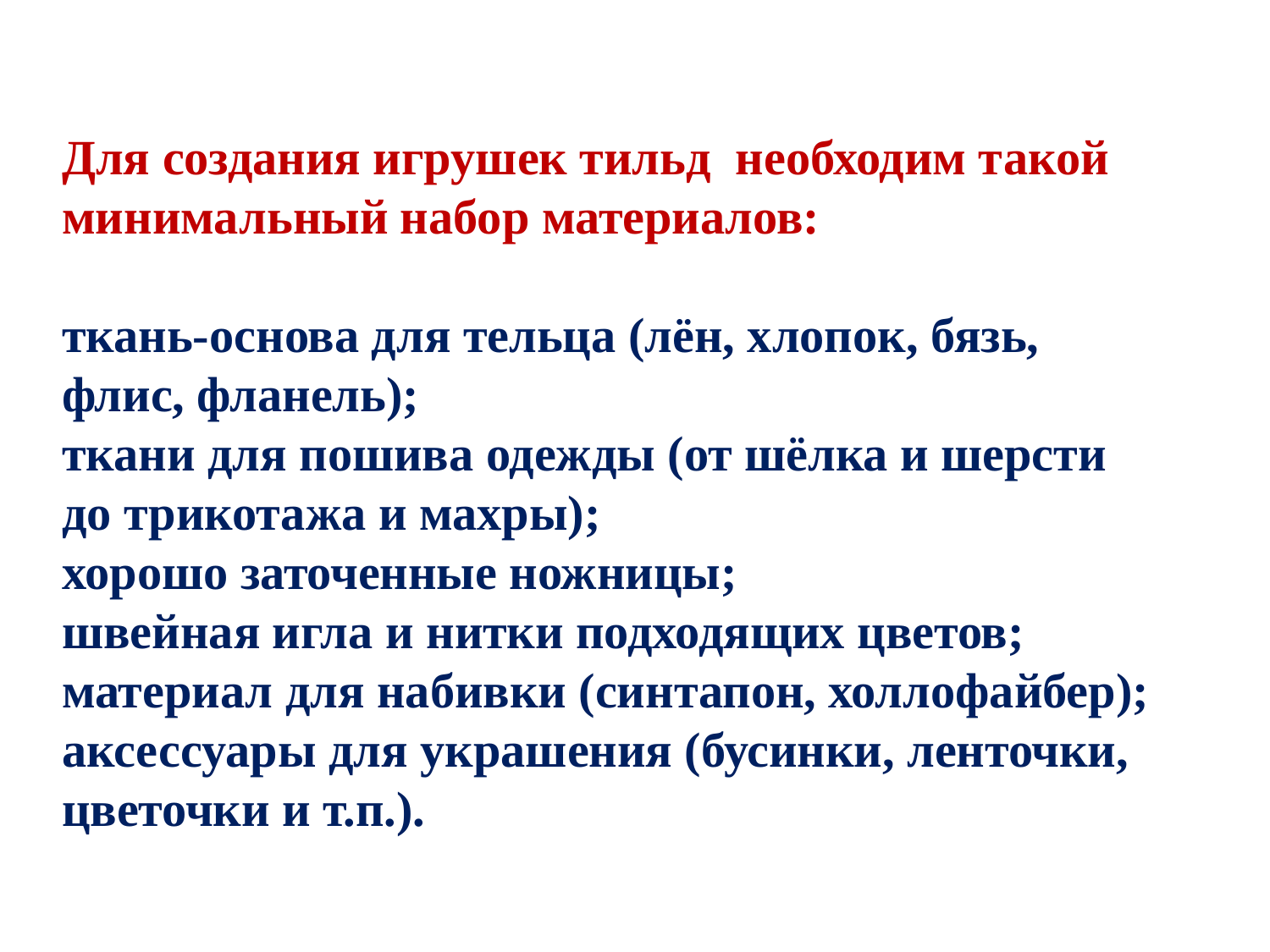

Для создания игрушек тильд  необходим такой минимальный набор материалов:

ткань-основа для тельца (лён, хлопок, бязь, флис, фланель);
ткани для пошива одежды (от шёлка и шерсти до трикотажа и махры);
хорошо заточенные ножницы;
швейная игла и нитки подходящих цветов;
материал для набивки (синтапон, холлофайбер);
аксессуары для украшения (бусинки, ленточки, цветочки и т.п.).